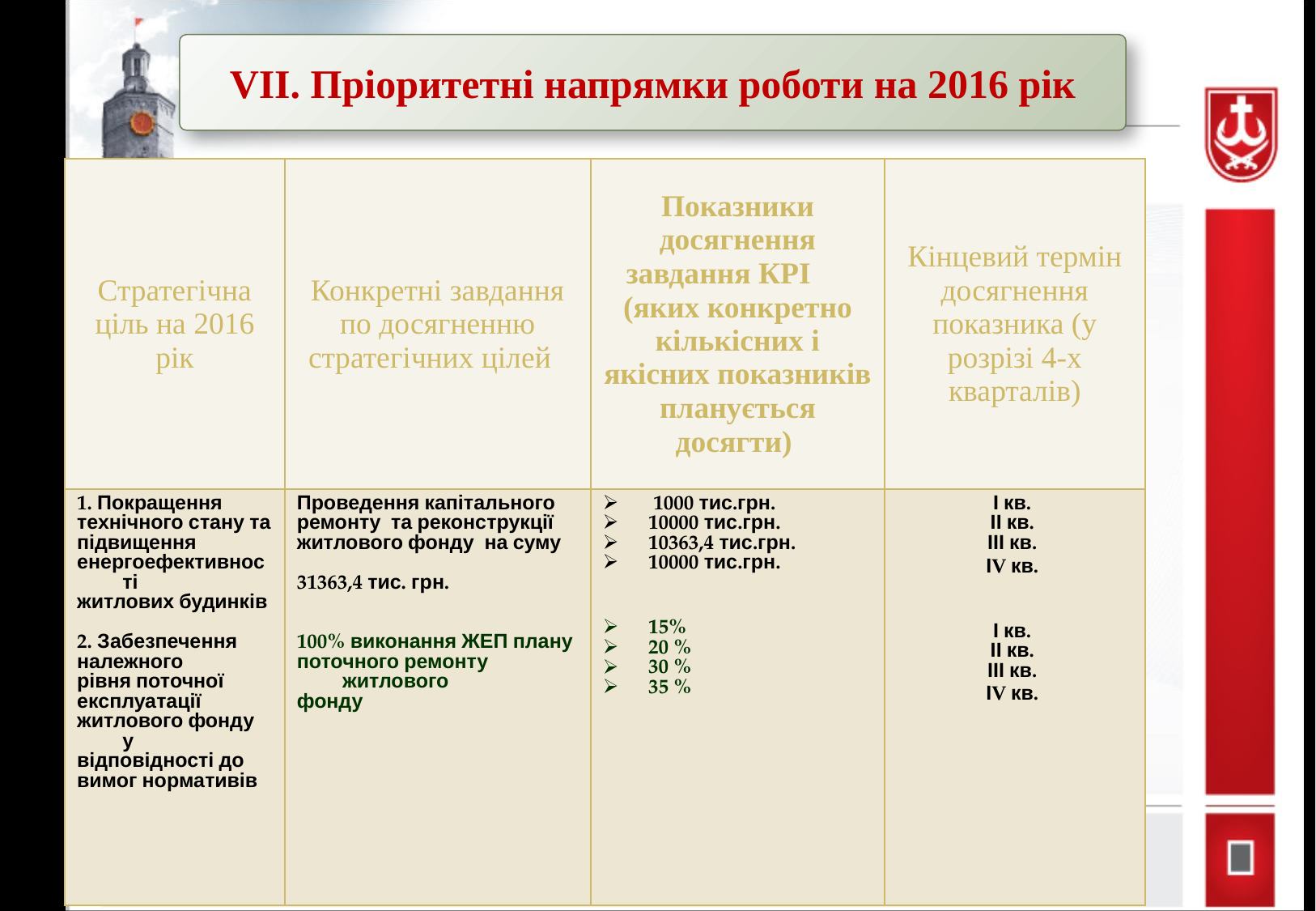

VII. Пріоритетні напрямки роботи на 2016 рік
| Стратегічна ціль на 2016 рік | Конкретні завдання по досягненню стратегічних цілей | Показники досягнення завдання КРІ (яких конкретно кількісних і якісних показників планується досягти) | Кінцевий термін досягнення показника (у розрізі 4-х кварталів) |
| --- | --- | --- | --- |
| 1. Покращення технічного стану та підвищення енергоефективності житлових будинків 2. Забезпечення належного рівня поточної експлуатації житлового фонду у відповідності до вимог нормативів | Проведення капітального ремонту та реконструкції житлового фонду на суму 31363,4 тис. грн. 100% виконання ЖЕП плану поточного ремонту житлового фонду | 1000 тис.грн. 10000 тис.грн. 10363,4 тис.грн. 10000 тис.грн. 15% 20 % 30 % 35 % | І кв. ІІ кв. ІІІ кв. ІV кв. І кв. ІІ кв. ІІІ кв. ІV кв. |